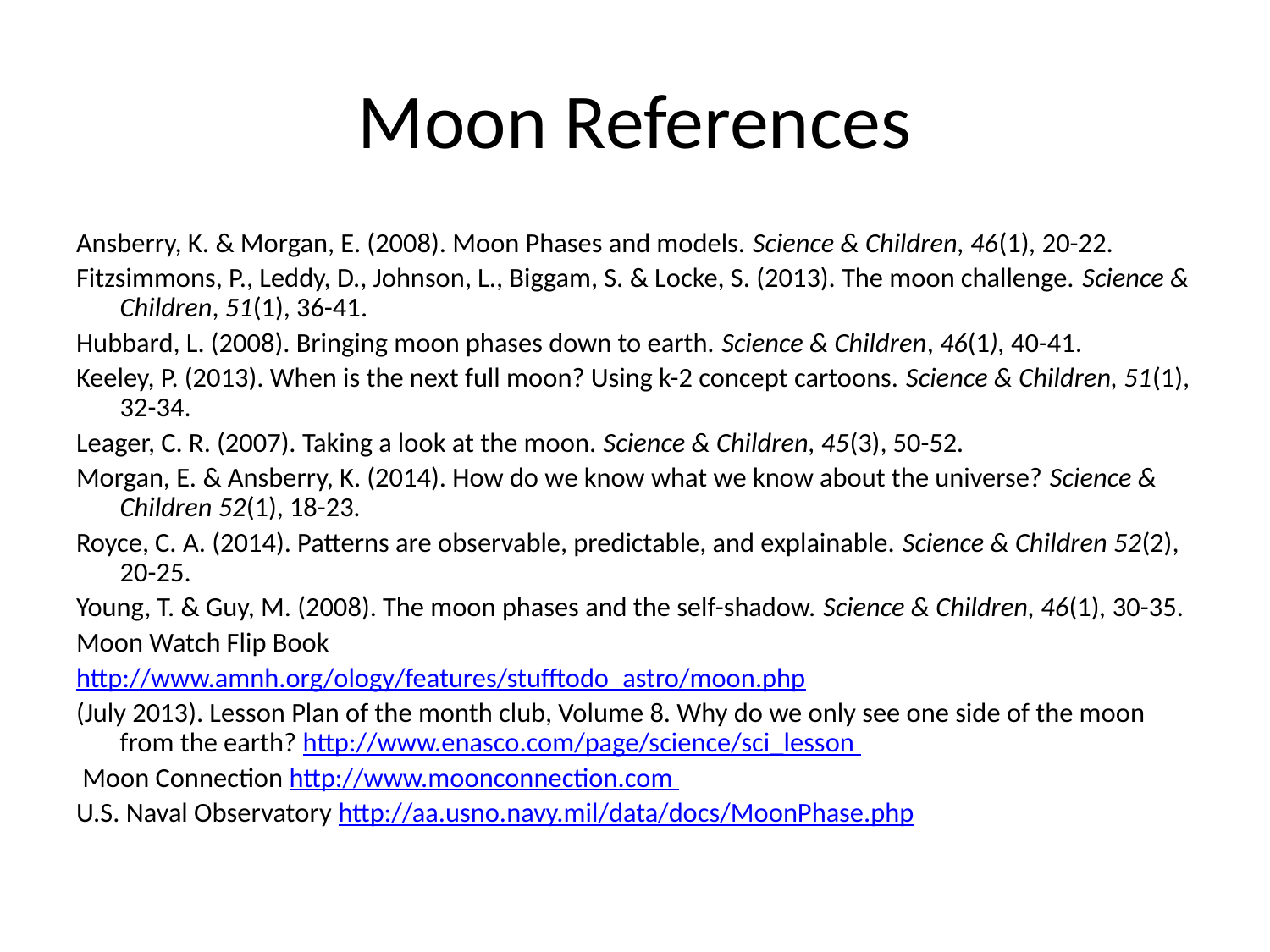

# Moon References
Ansberry, K. & Morgan, E. (2008). Moon Phases and models. Science & Children, 46(1), 20-22.
Fitzsimmons, P., Leddy, D., Johnson, L., Biggam, S. & Locke, S. (2013). The moon challenge. Science & Children, 51(1), 36-41.
Hubbard, L. (2008). Bringing moon phases down to earth. Science & Children, 46(1), 40-41.
Keeley, P. (2013). When is the next full moon? Using k-2 concept cartoons. Science & Children, 51(1), 32-34.
Leager, C. R. (2007). Taking a look at the moon. Science & Children, 45(3), 50-52.
Morgan, E. & Ansberry, K. (2014). How do we know what we know about the universe? Science & Children 52(1), 18-23.
Royce, C. A. (2014). Patterns are observable, predictable, and explainable. Science & Children 52(2), 20-25.
Young, T. & Guy, M. (2008). The moon phases and the self-shadow. Science & Children, 46(1), 30-35.
Moon Watch Flip Book
http://www.amnh.org/ology/features/stufftodo_astro/moon.php
(July 2013). Lesson Plan of the month club, Volume 8. Why do we only see one side of the moon from the earth? http://www.enasco.com/page/science/sci_lesson
 Moon Connection http://www.moonconnection.com
U.S. Naval Observatory http://aa.usno.navy.mil/data/docs/MoonPhase.php